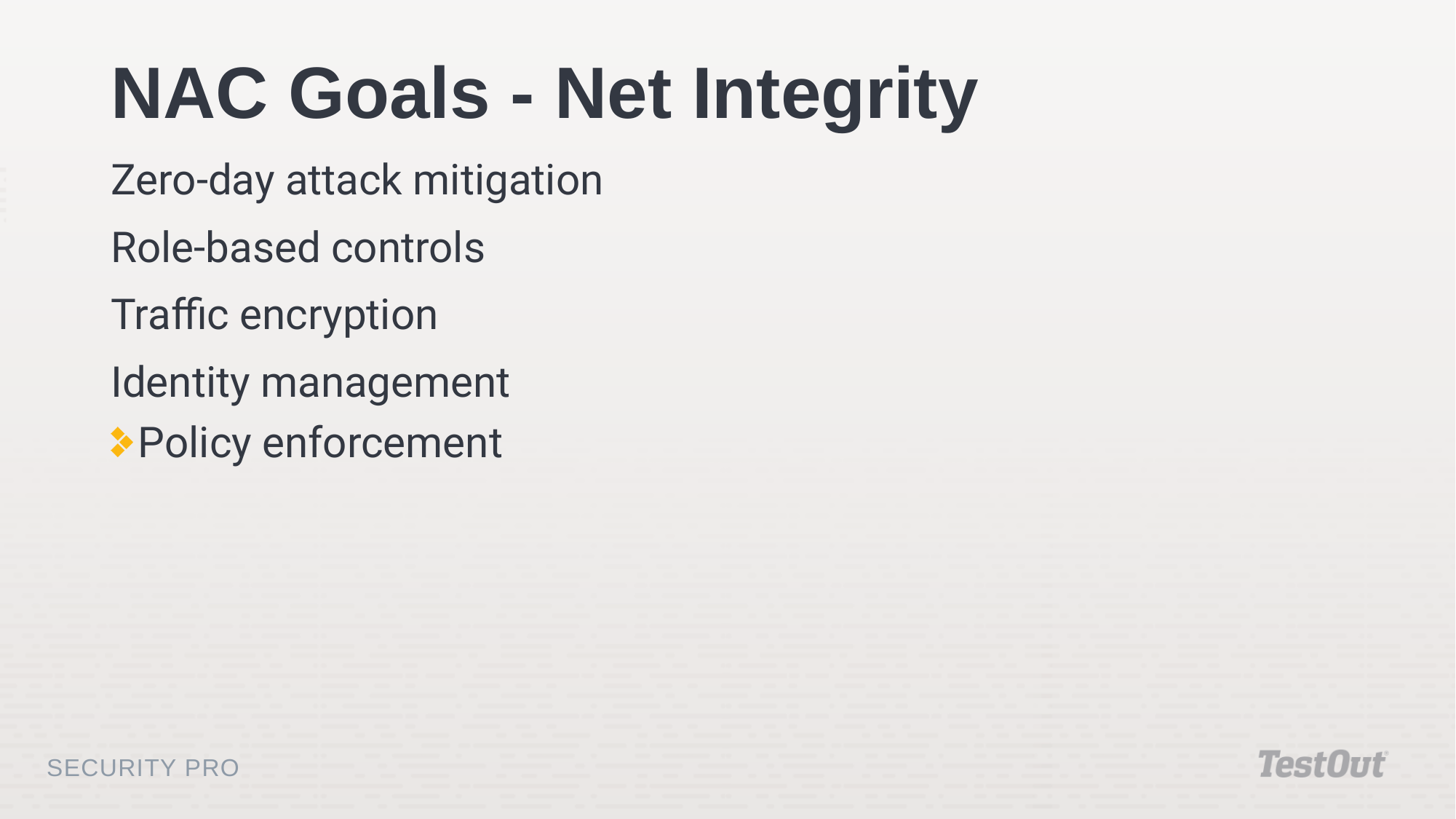

# NAC Goals - Net Integrity
Zero-day attack mitigation
Role-based controls
Traffic encryption
Identity management
Policy enforcement
Security Pro